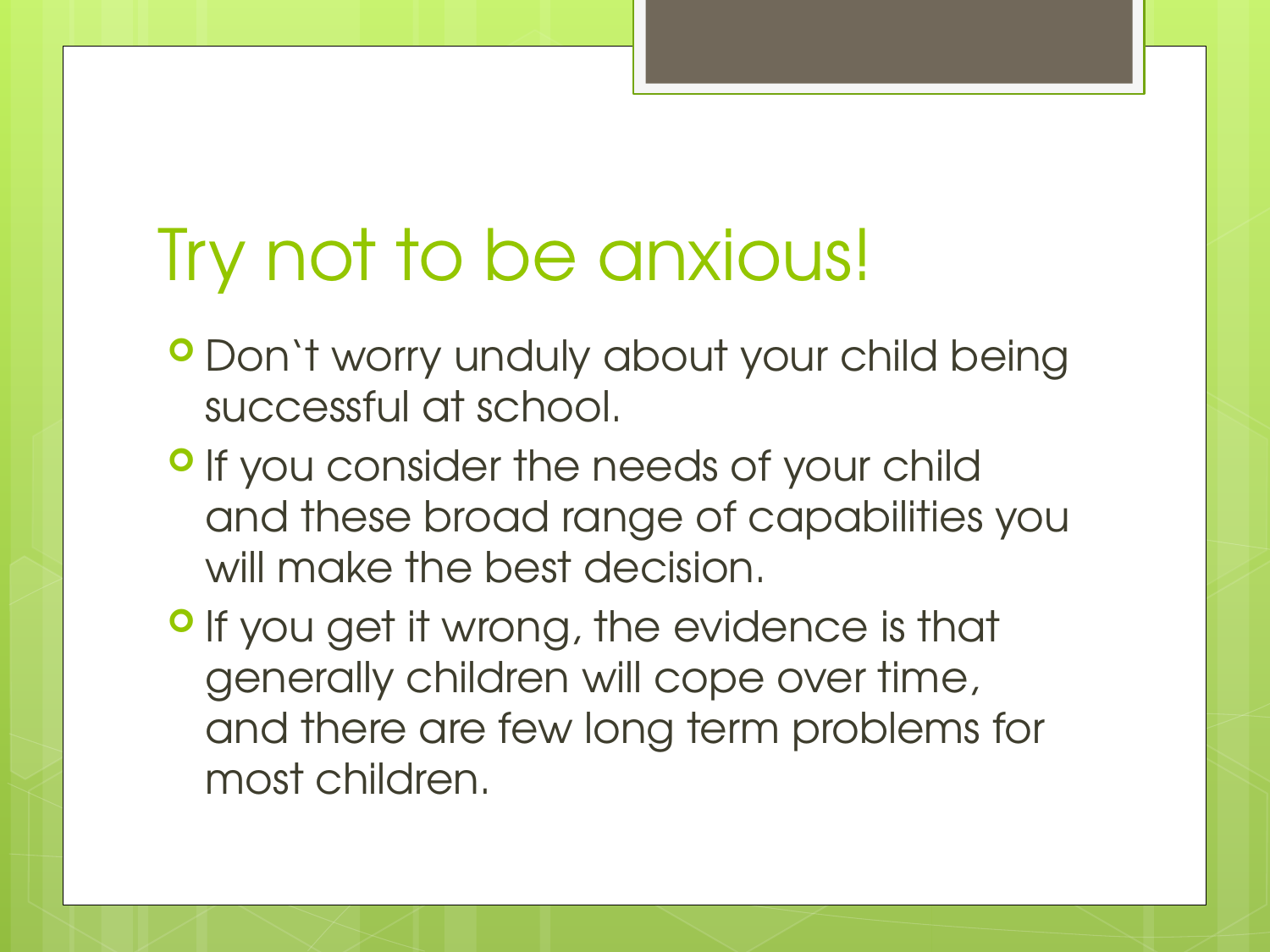

# Try not to be anxious!
Don‘t worry unduly about your child being successful at school.
If you consider the needs of your child and these broad range of capabilities you will make the best decision.
If you get it wrong, the evidence is that generally children will cope over time, and there are few long term problems for most children.